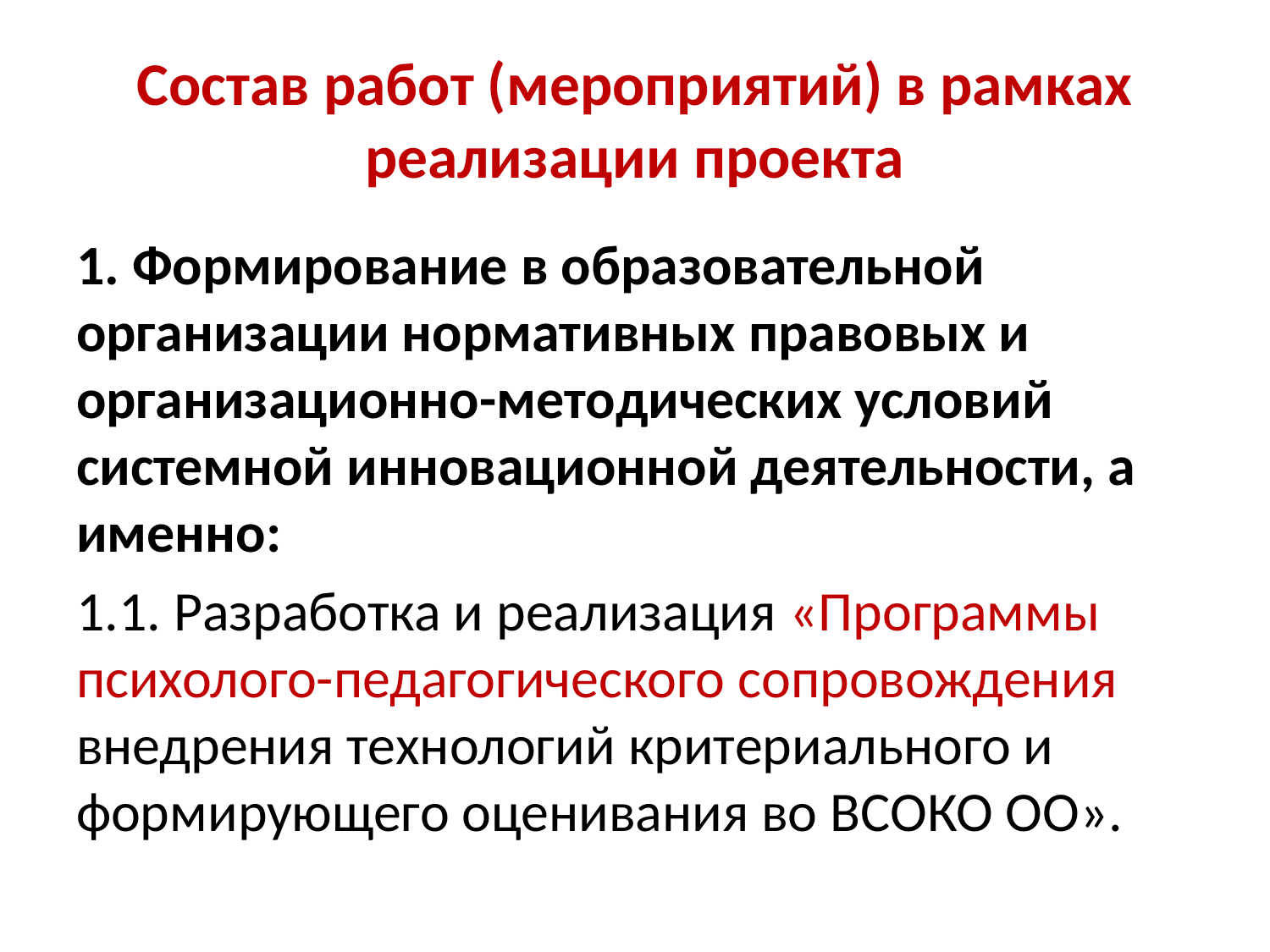

# Состав работ (мероприятий) в рамках реализации проекта
1. Формирование в образовательной организации нормативных правовых и организационно-методических условий системной инновационной деятельности, а именно:
1.1. Разработка и реализация «Программы психолого-педагогического сопровождения внедрения технологий критериального и формирующего оценивания во ВСОКО ОО».